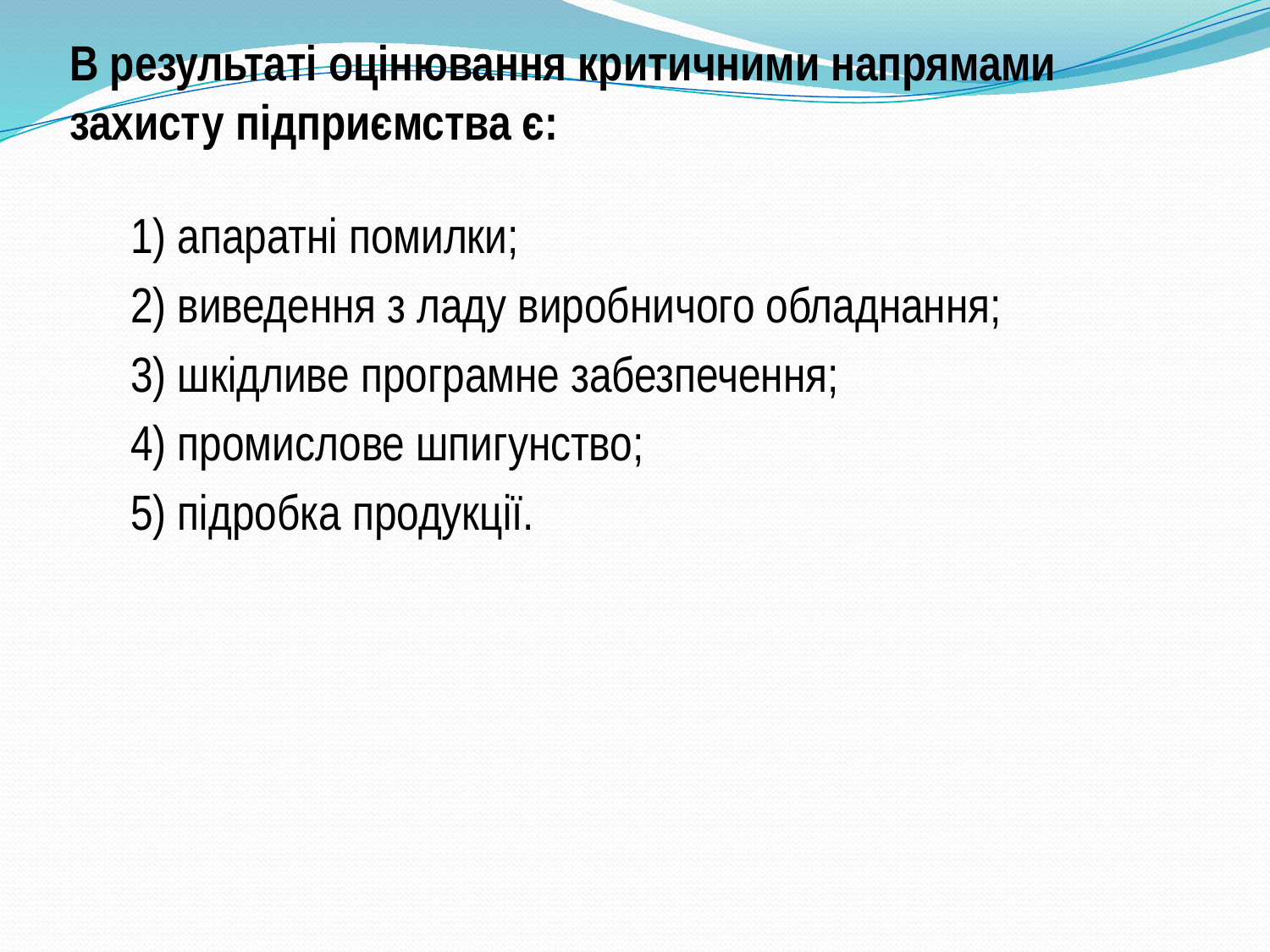

# В результаті оцінювання критичними напрямами захисту підприємства є:
1) апаратні помилки;
2) виведення з ладу виробничого обладнання;
3) шкідливе програмне забезпечення;
4) промислове шпигунство;
5) підробка продукції.